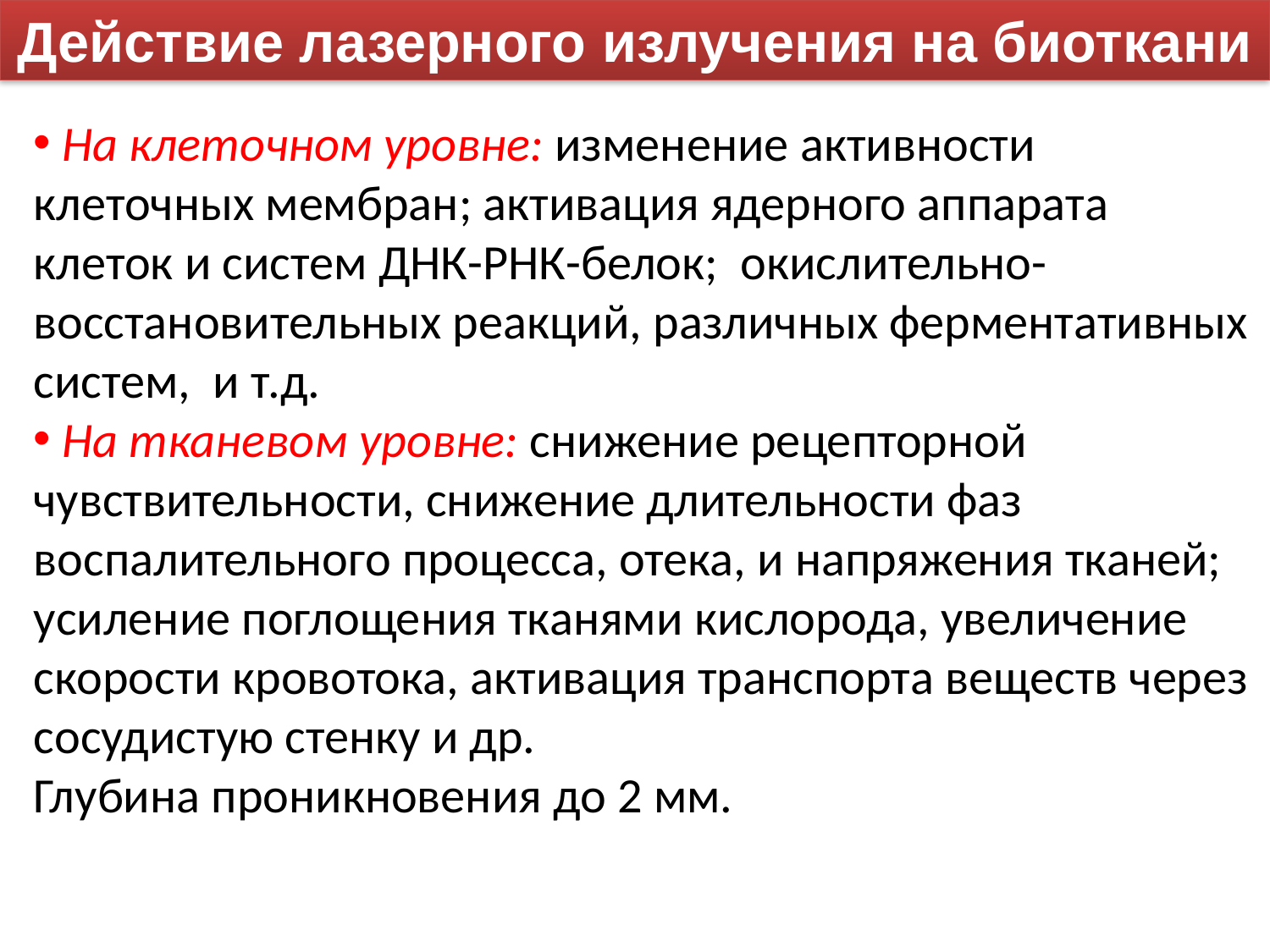

Действие лазерного излучения на биоткани
 На клеточном уровне: изменение активности клеточных мембран; активация ядерного аппарата клеток и систем ДНК-РНК-белок;  окислительно-восстановительных реакций, различных ферментативных систем,  и т.д.
 На тканевом уровне: снижение рецепторной чувствительности, снижение длительности фаз воспалительного процесса, отека, и напряжения тканей; усиление поглощения тканями кислорода, увеличение скорости кровотока, активация транспорта веществ через сосудистую стенку и др.
Глубина проникновения до 2 мм.